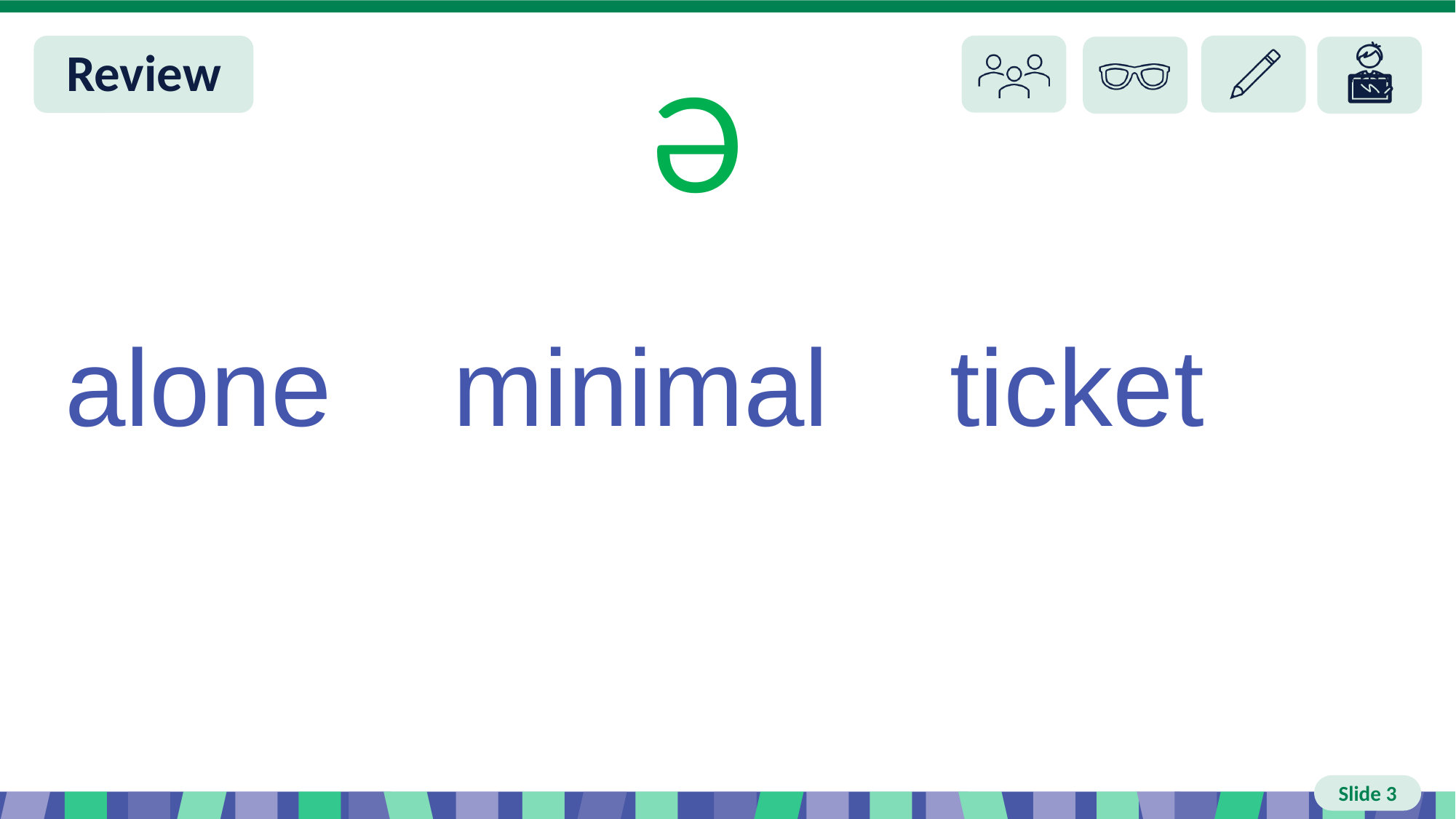

# Slide 3 Review You do
Ə
alone    minimal    ticket